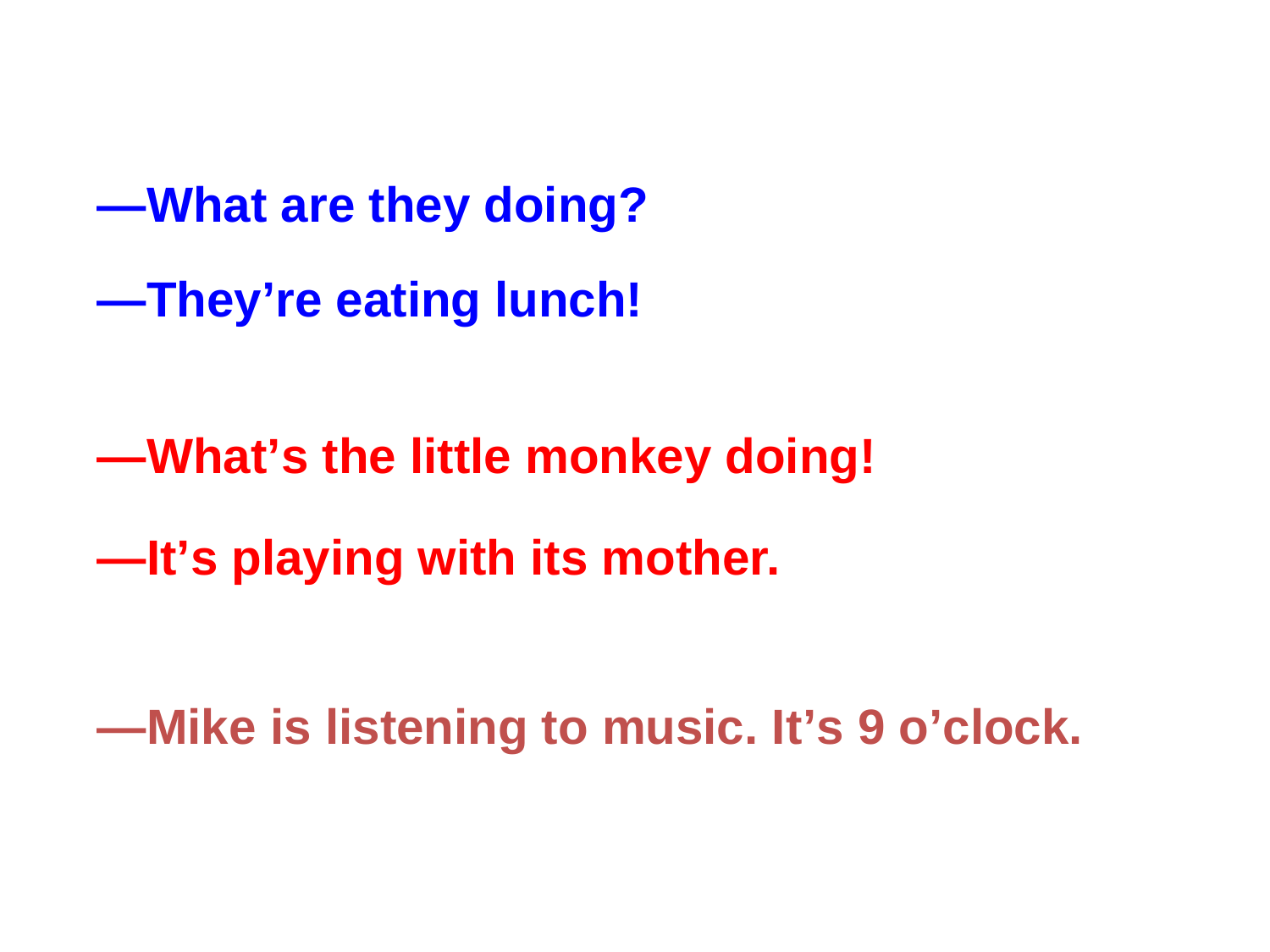

—What are they doing?
—They’re eating lunch!
—What’s the little monkey doing!
—It’s playing with its mother.
—Mike is listening to music. It’s 9 o’clock.